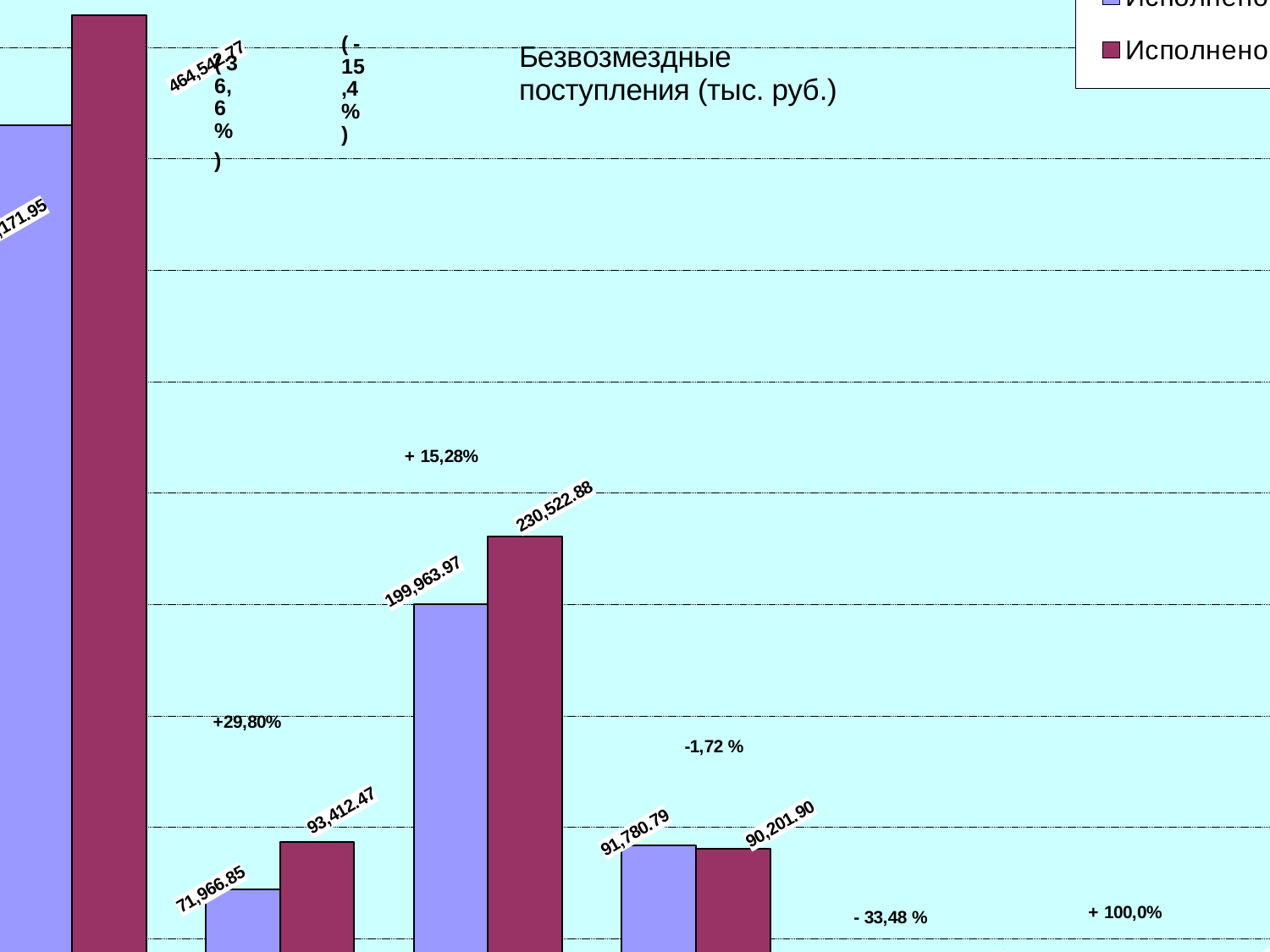

### Chart: Безвозмездные поступления (тыс. руб.)

| Category | Исполнено 2021 | Исполнено 2022 |
|---|---|---|
| Безвозмездные поступления, всего | 415171.95 | 464542.77 |
| Субсидии | 71966.85 | 93412.47 |
| Субвенции | 199963.97 | 230522.88 |
| Дотация на выравн. бюдж. обеспечен. | 91780.79 | 90201.9 |
| Дотация на обеспеч. сбаланс. бюджета | 30345.2 | 20185.04 |
| Прочие дотации | 0.0 | 7198.0 |
| Иные МБТ | 21506.24 | 23249.85 |